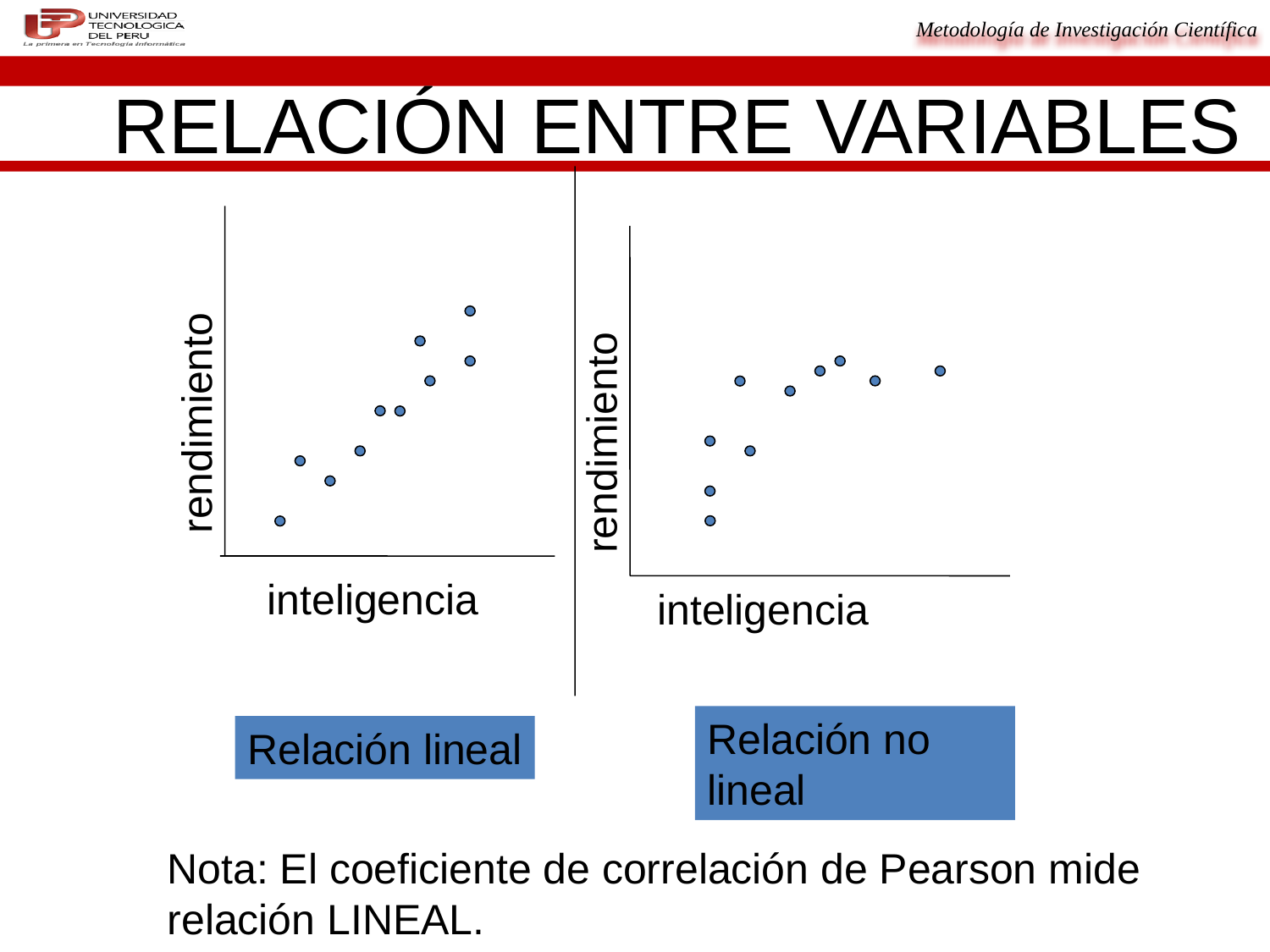

RELACIÓN ENTRE VARIABLES

rendimiento

rendimiento

inteligencia

inteligencia
Relación no lineal
Relación lineal
Nota: El coeficiente de correlación de Pearson mide relación LINEAL.